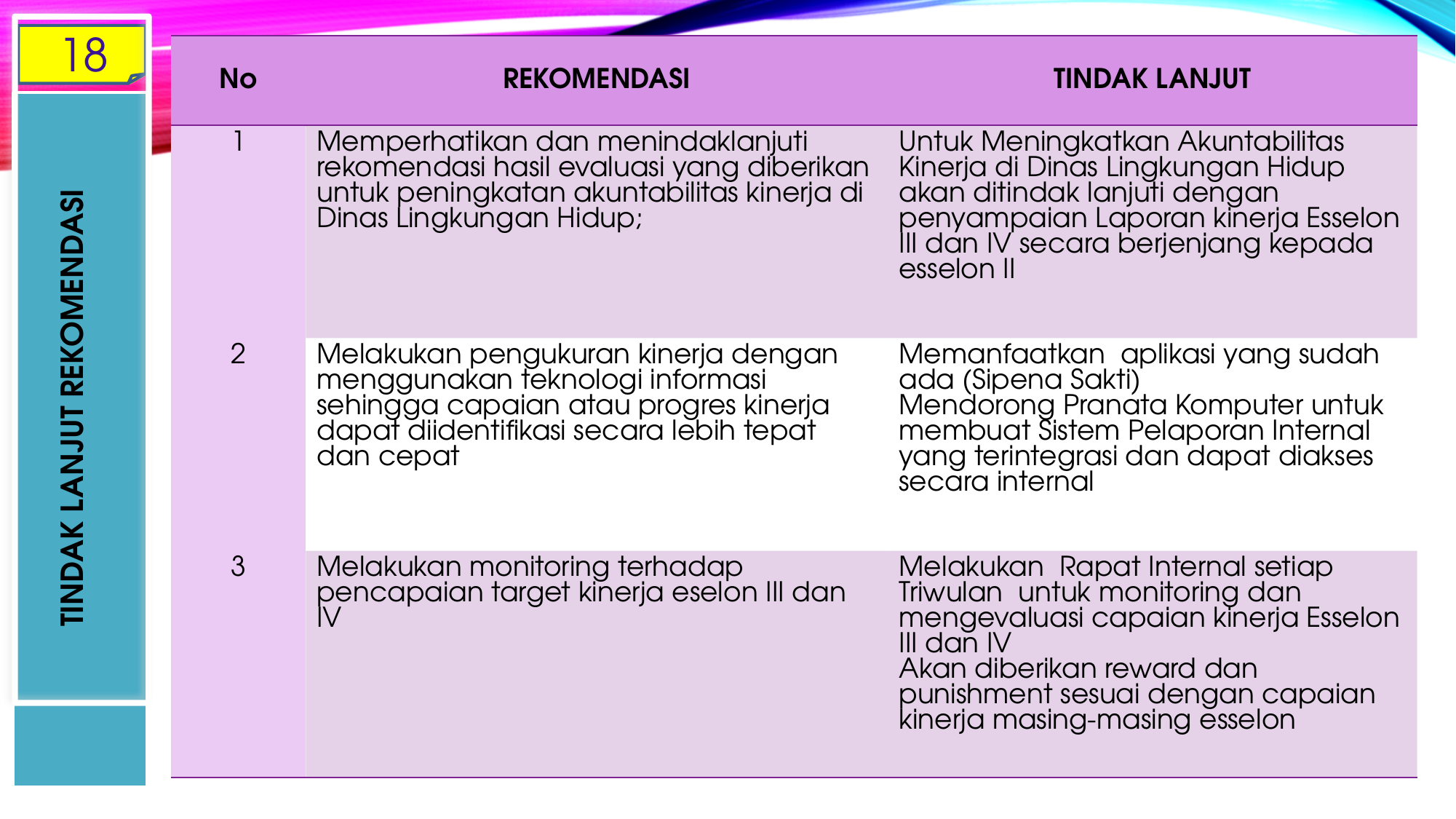

18
| No | REKOMENDASI | TINDAK LANJUT |
| --- | --- | --- |
| 1 | Memperhatikan dan menindaklanjuti rekomendasi hasil evaluasi yang diberikan untuk peningkatan akuntabilitas kinerja di Dinas Lingkungan Hidup; | Untuk Meningkatkan Akuntabilitas Kinerja di Dinas Lingkungan Hidup akan ditindak lanjuti dengan penyampaian Laporan kinerja Esselon III dan IV secara berjenjang kepada esselon II |
| 2 | Melakukan pengukuran kinerja dengan menggunakan teknologi informasi sehingga capaian atau progres kinerja dapat diidentifikasi secara lebih tepat dan cepat | Memanfaatkan aplikasi yang sudah ada (Sipena Sakti) Mendorong Pranata Komputer untuk membuat Sistem Pelaporan Internal yang terintegrasi dan dapat diakses secara internal |
| 3 | Melakukan monitoring terhadap pencapaian target kinerja eselon III dan IV | Melakukan Rapat Internal setiap Triwulan untuk monitoring dan mengevaluasi capaian kinerja Esselon III dan IV Akan diberikan reward dan punishment sesuai dengan capaian kinerja masing-masing esselon |

TINDAK LANJUT REKOMENDASI